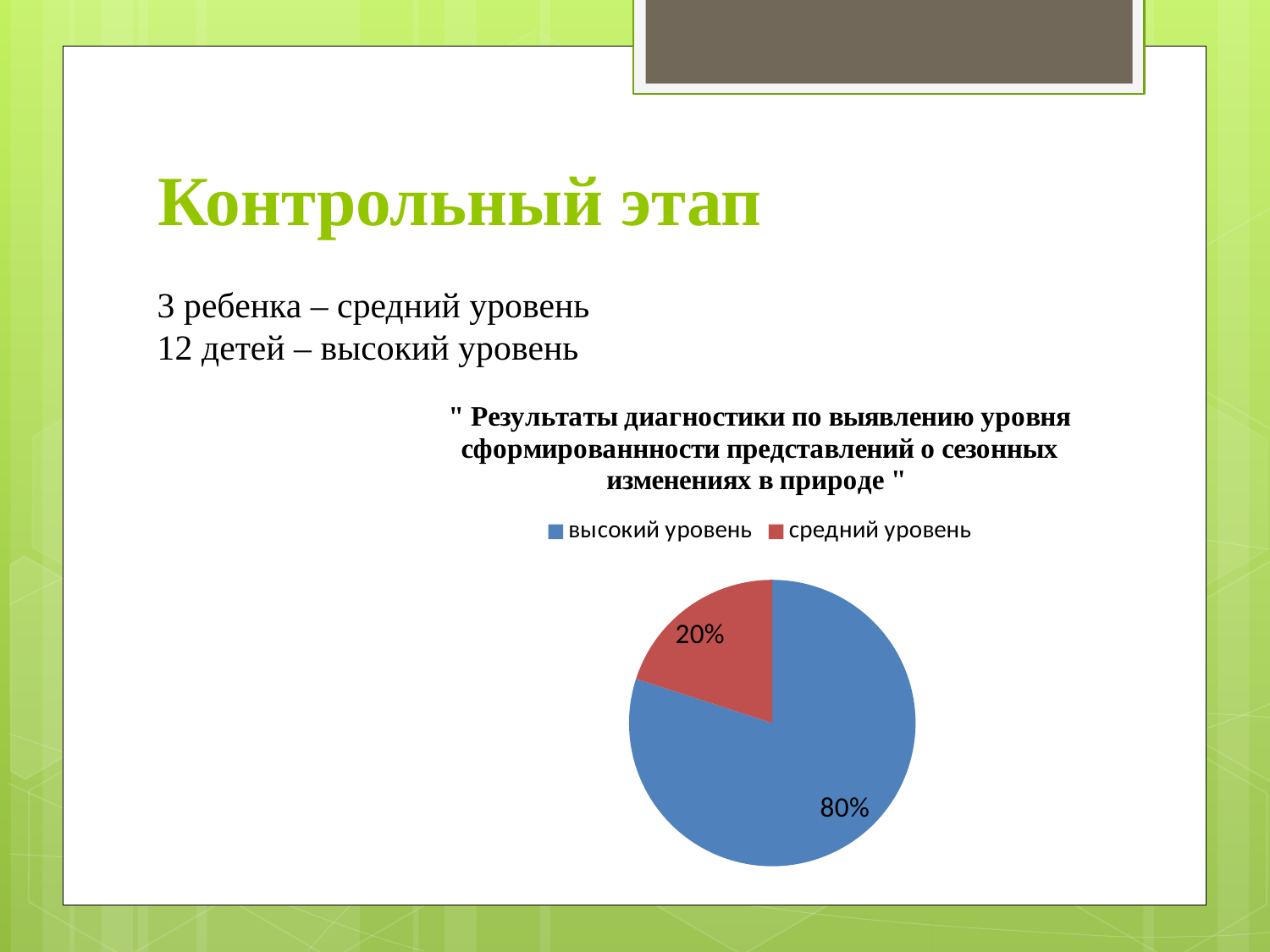

# Контрольный этап
3 ребенка – средний уровень
12 детей – высокий уровень

### Chart: " Результаты диагностики по выявлению уровня сформированнности представлений о сезонных изменениях в природе "

| Category |  |
|---|---|
| высокий уровень | 12.0 |
| средний уровень | 3.0 |